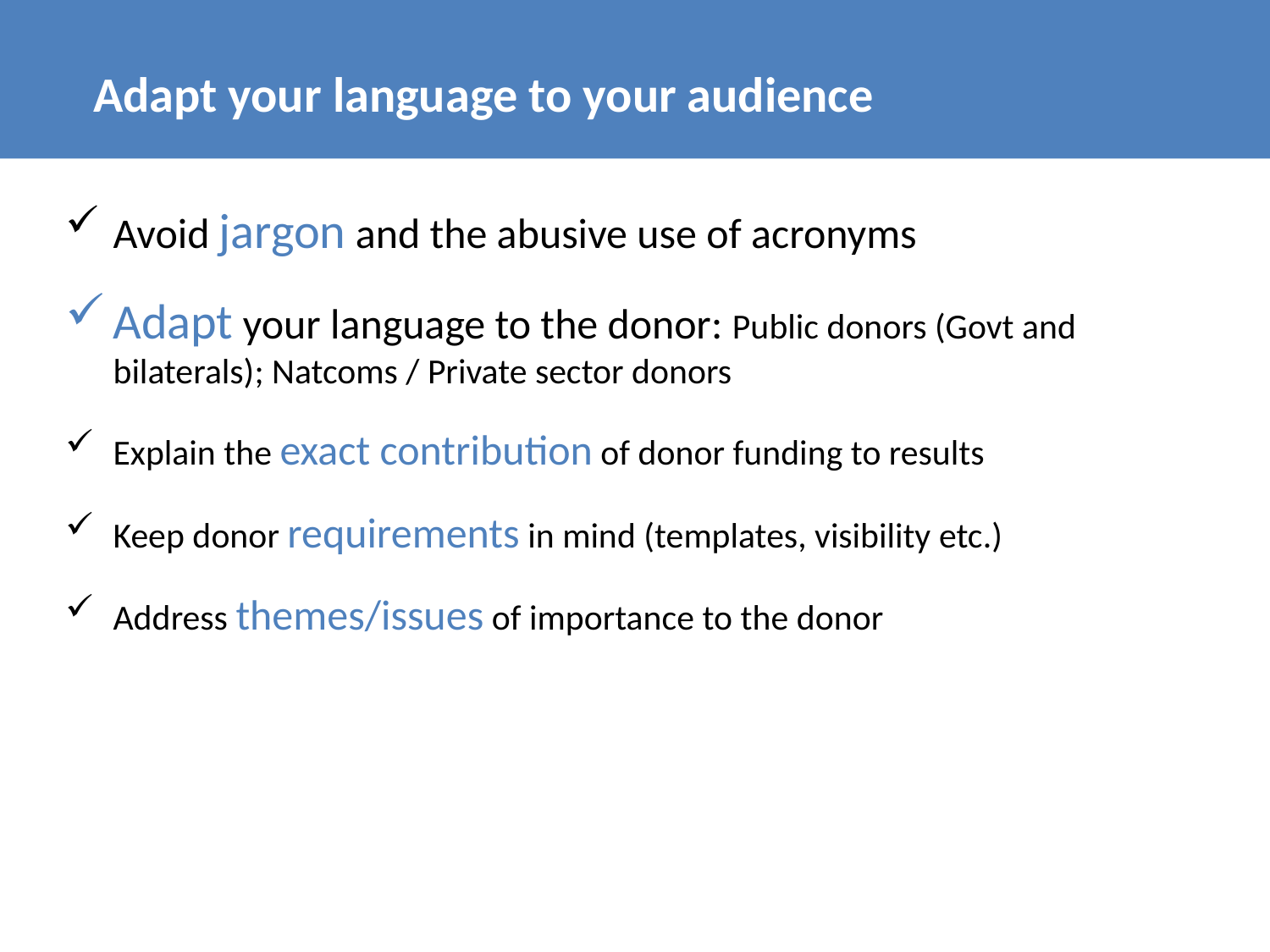

# Adapt your language to your audience
Avoid jargon and the abusive use of acronyms
Adapt your language to the donor: Public donors (Govt and bilaterals); Natcoms / Private sector donors
Explain the exact contribution of donor funding to results
Keep donor requirements in mind (templates, visibility etc.)
Address themes/issues of importance to the donor